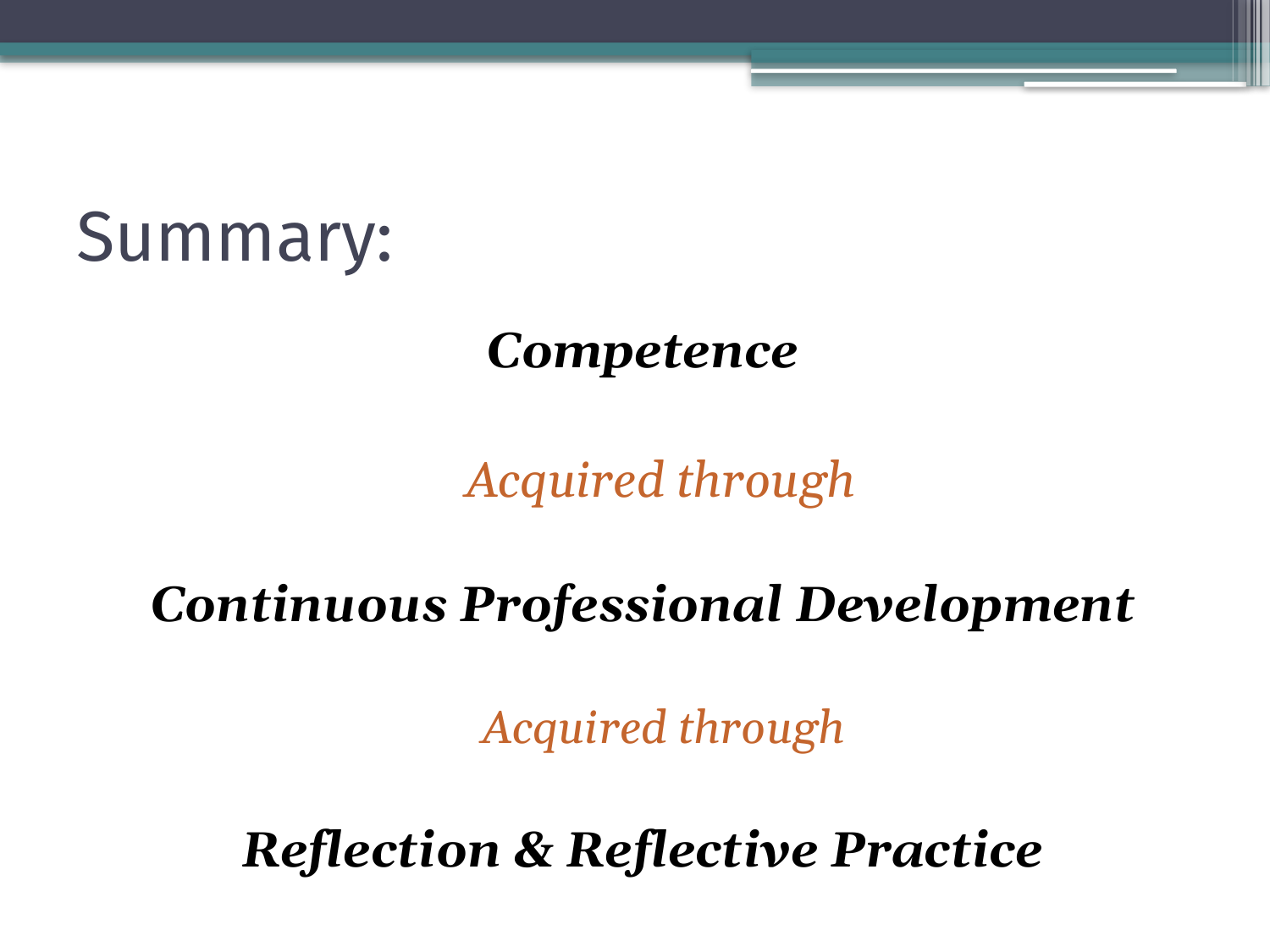

# Summary:
Competence

   Acquired through

Continuous Professional Development

Acquired through

Reflection & Reflective Practice